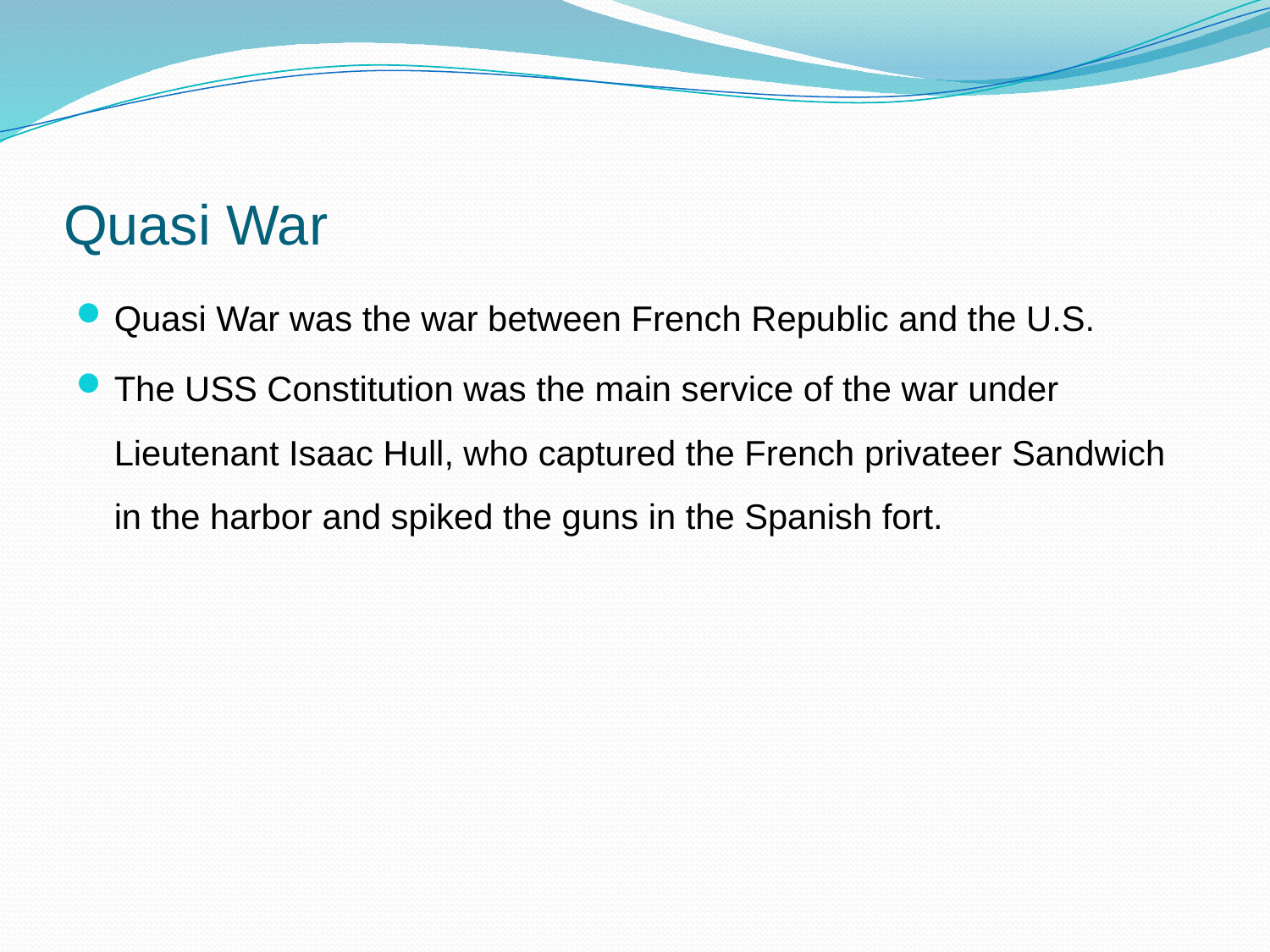

# Quasi War
Quasi War was the war between French Republic and the U.S.
The USS Constitution was the main service of the war under Lieutenant Isaac Hull, who captured the French privateer Sandwich in the harbor and spiked the guns in the Spanish fort.